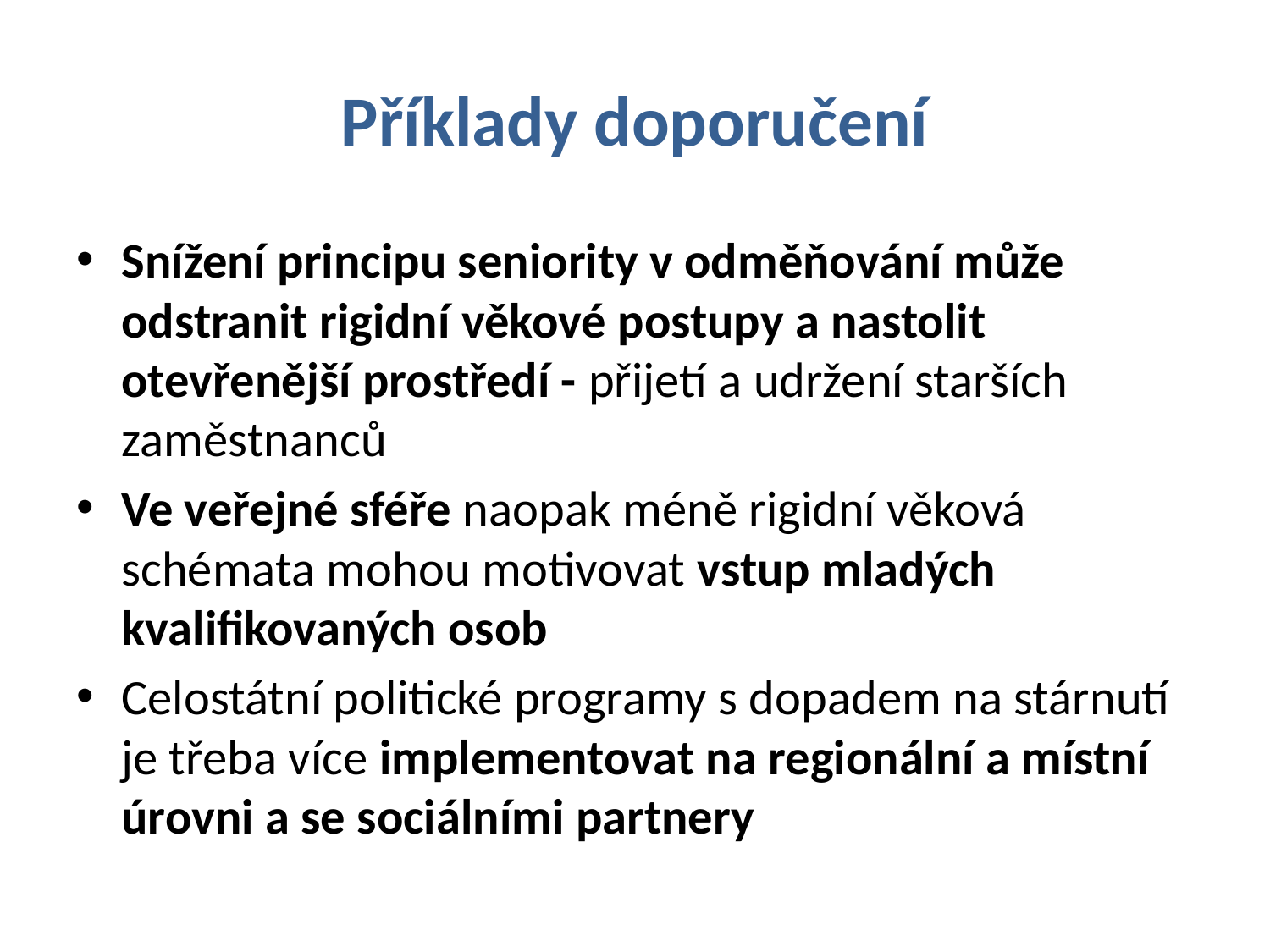

# Příklady doporučení
Snížení principu seniority v odměňování může odstranit rigidní věkové postupy a nastolit otevřenější prostředí - přijetí a udržení starších zaměstnanců
Ve veřejné sféře naopak méně rigidní věková schémata mohou motivovat vstup mladých kvalifikovaných osob
Celostátní politické programy s dopadem na stárnutí je třeba více implementovat na regionální a místní úrovni a se sociálními partnery